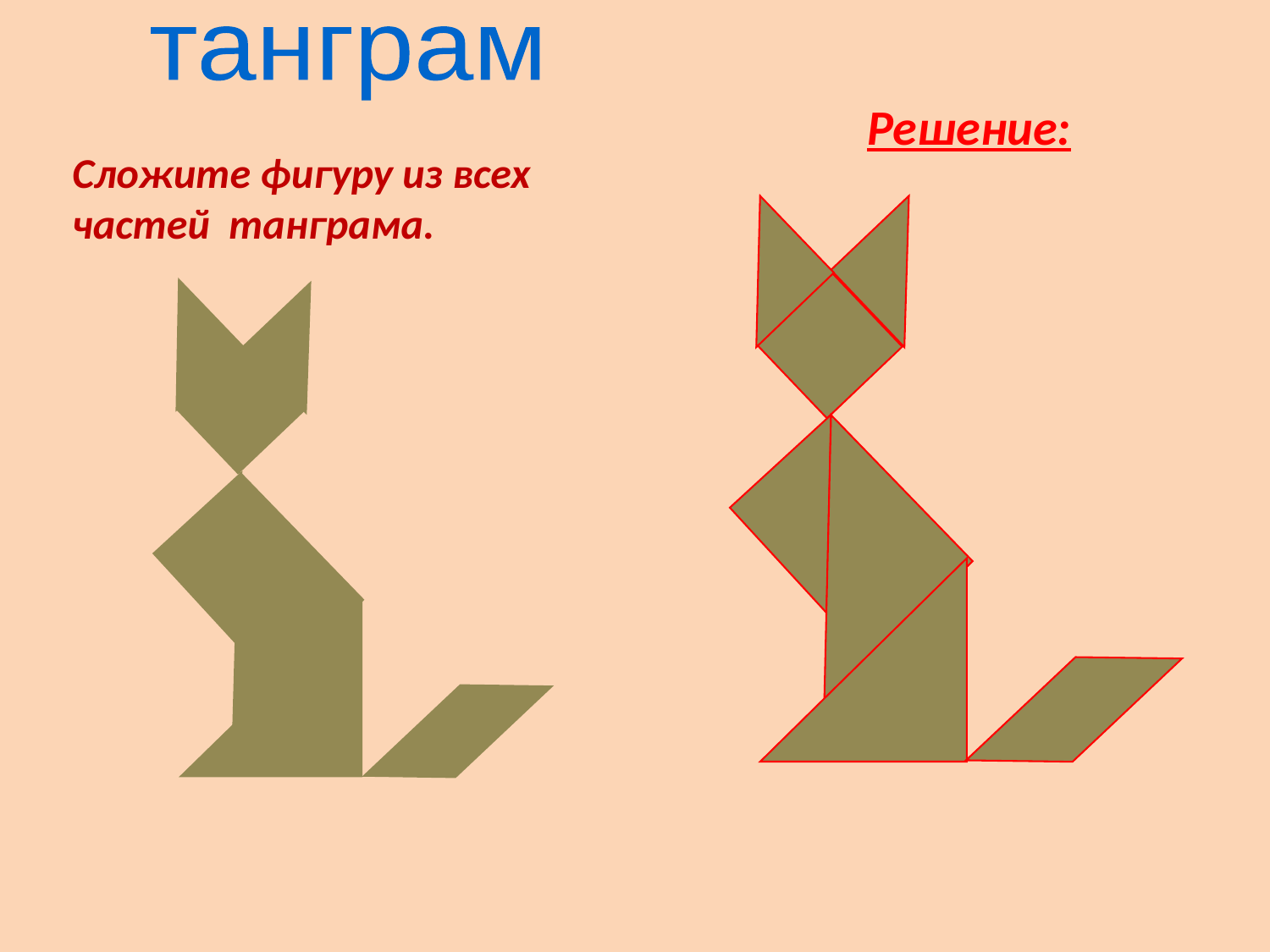

танграм
Решение:
Сложите фигуру из всех частей  танграма.